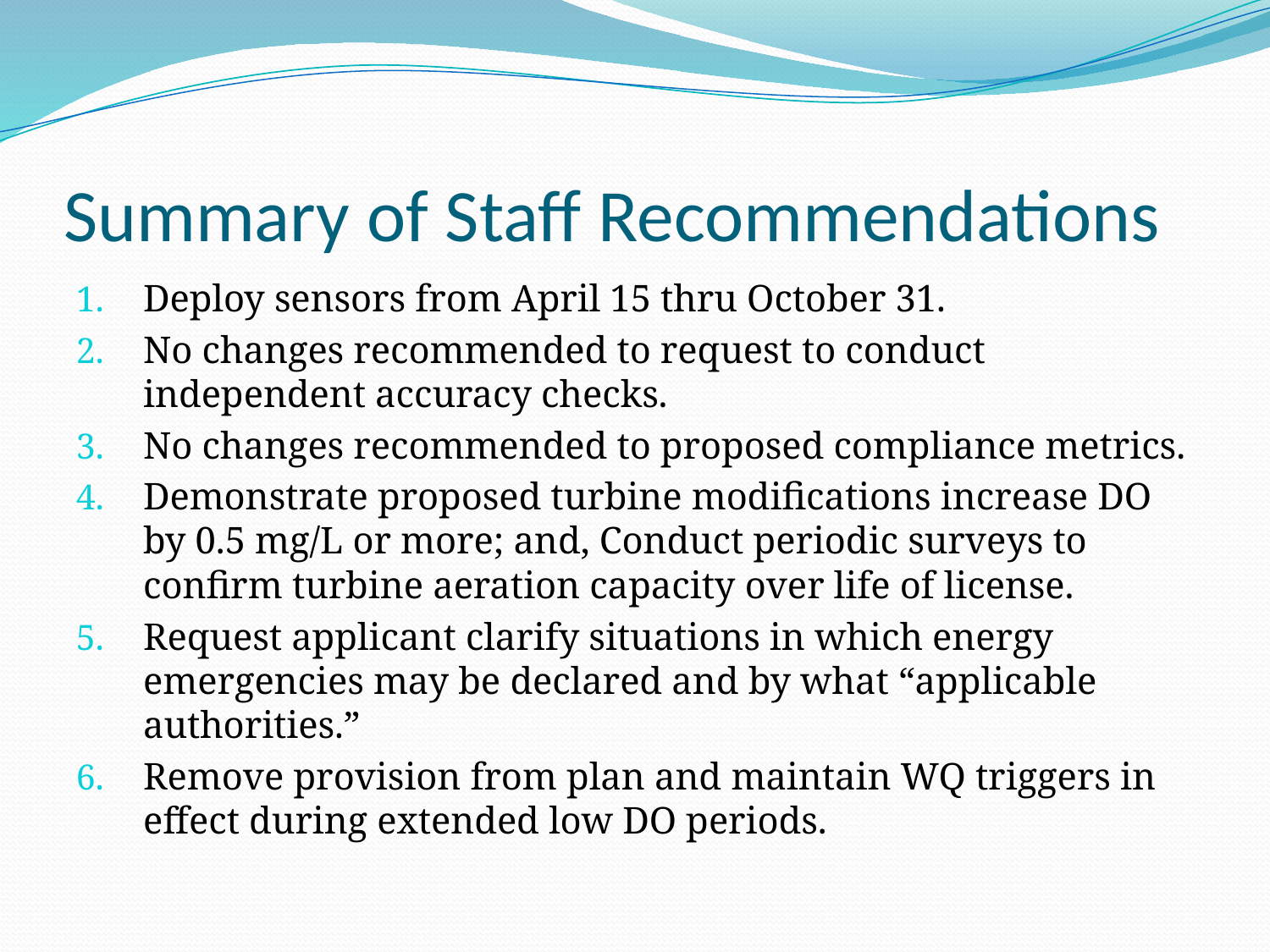

# Summary of Staff Recommendations
Deploy sensors from April 15 thru October 31.
No changes recommended to request to conduct independent accuracy checks.
No changes recommended to proposed compliance metrics.
Demonstrate proposed turbine modifications increase DO by 0.5 mg/L or more; and, Conduct periodic surveys to confirm turbine aeration capacity over life of license.
Request applicant clarify situations in which energy emergencies may be declared and by what “applicable authorities.”
Remove provision from plan and maintain WQ triggers in effect during extended low DO periods.